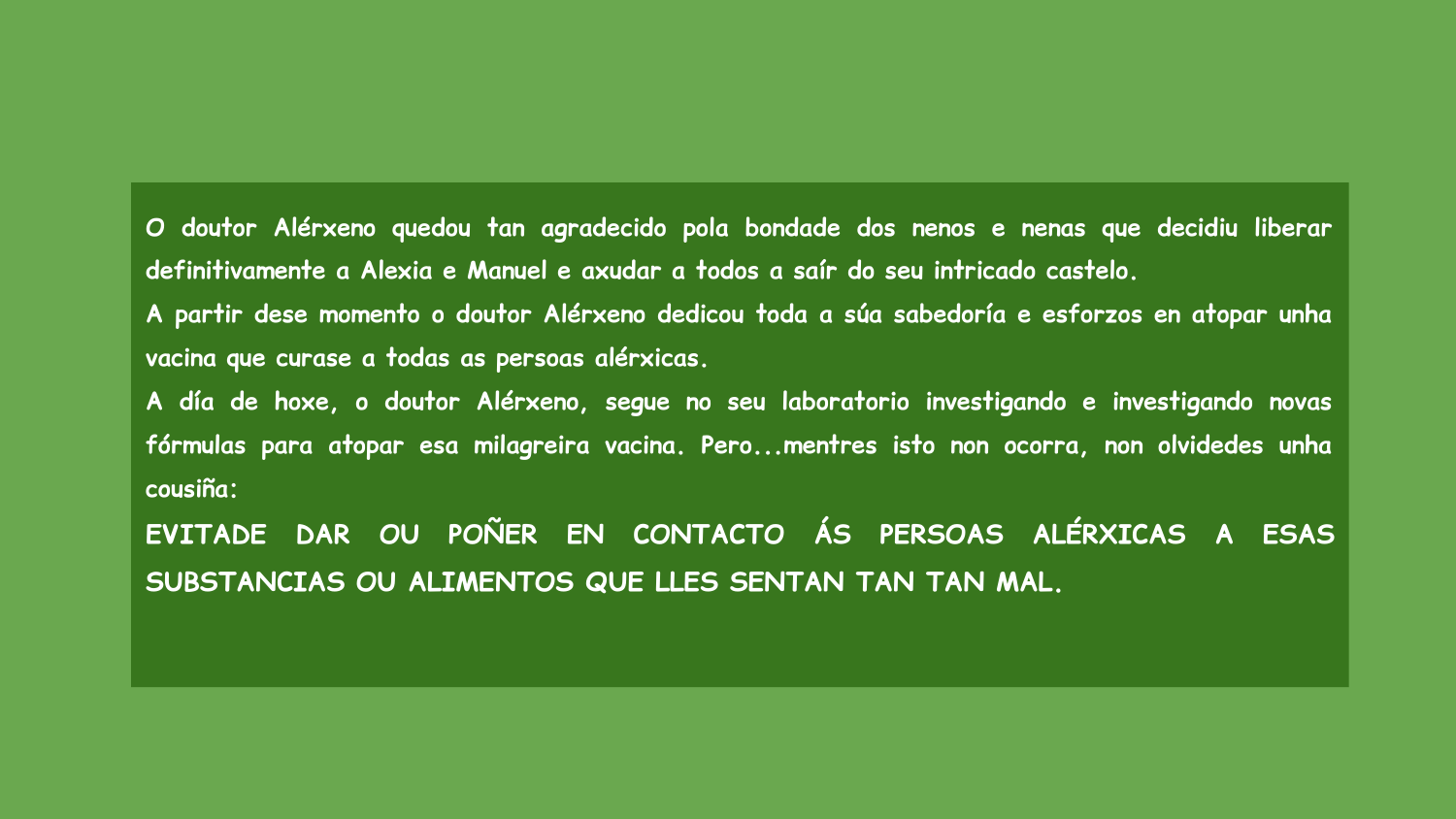

O doutor Alérxeno quedou tan agradecido pola bondade dos nenos e nenas que decidiu liberar definitivamente a Alexia e Manuel e axudar a todos a saír do seu intricado castelo.
A partir dese momento o doutor Alérxeno dedicou toda a súa sabedoría e esforzos en atopar unha vacina que curase a todas as persoas alérxicas.
A día de hoxe, o doutor Alérxeno, segue no seu laboratorio investigando e investigando novas fórmulas para atopar esa milagreira vacina. Pero...mentres isto non ocorra, non olvidedes unha cousiña:
EVITADE DAR OU POÑER EN CONTACTO ÁS PERSOAS ALÉRXICAS A ESAS SUBSTANCIAS OU ALIMENTOS QUE LLES SENTAN TAN TAN MAL.